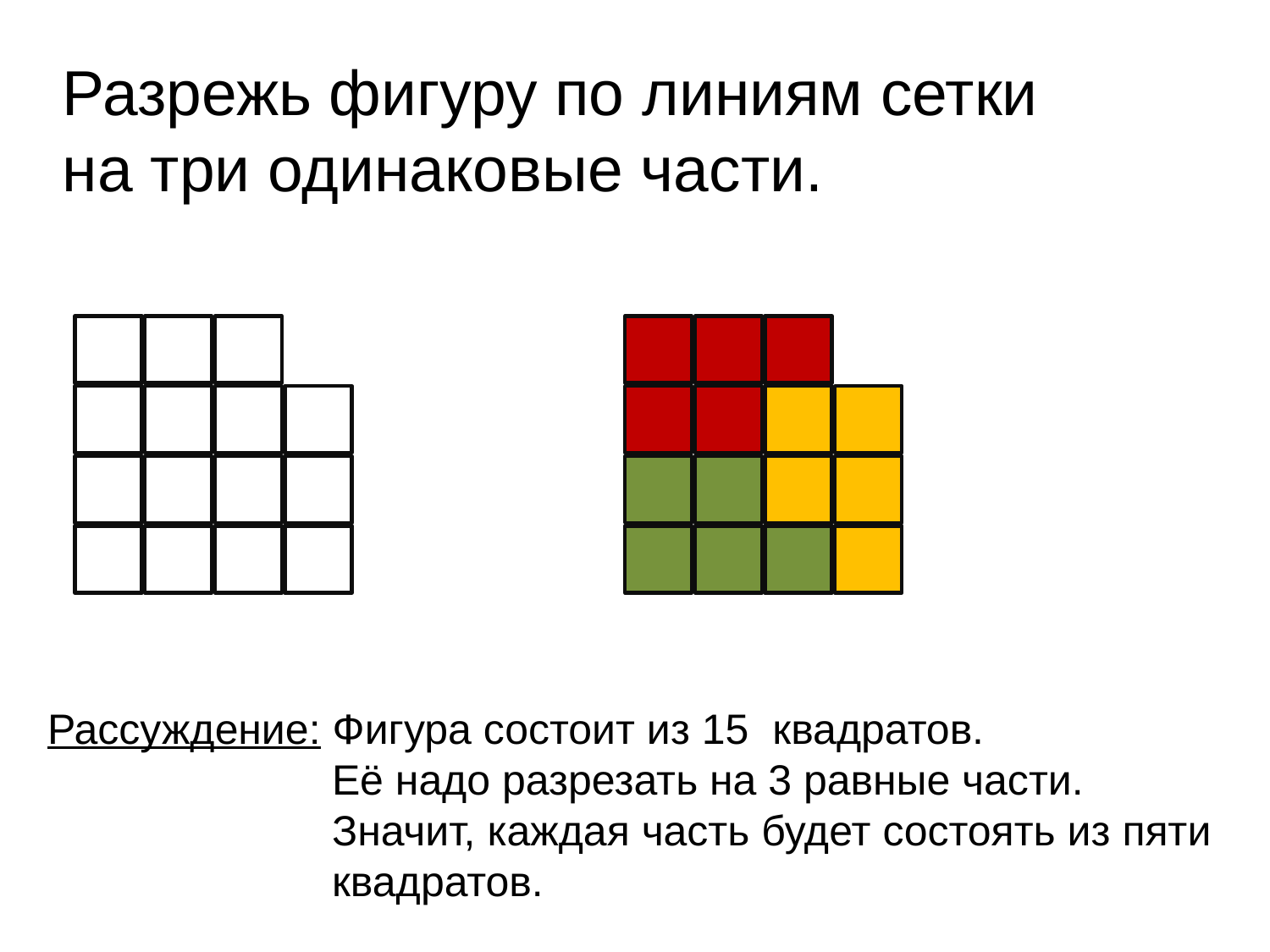

Разрежь фигуру по линиям сетки
на три одинаковые части.

Рассуждение: Фигура состоит из 15  квадратов.
                        Её надо разрезать на 3 равные части.
                        Значит, каждая часть будет состоять из пяти
                        квадратов.